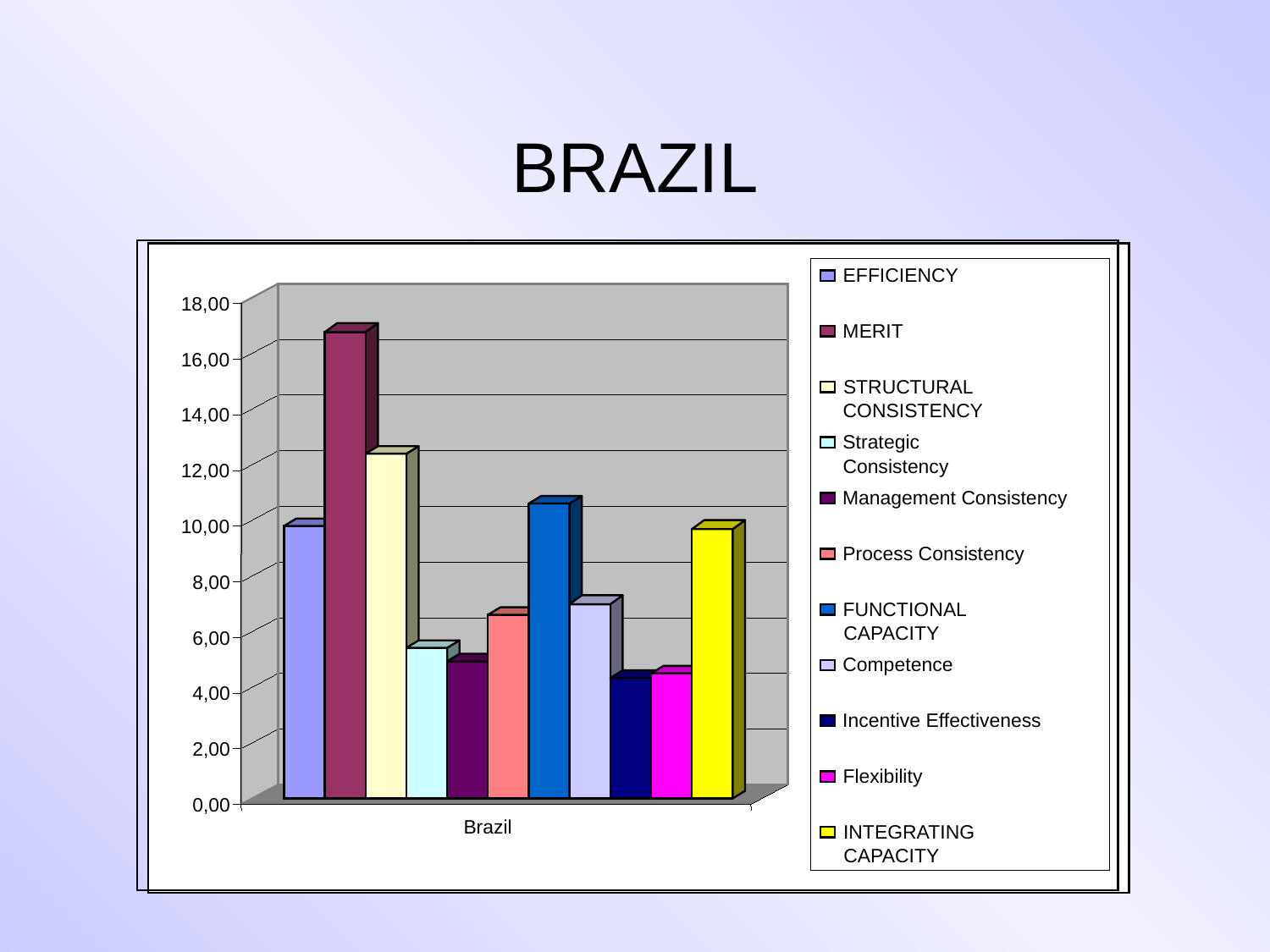

# BRAZIL

EFFICIENCY

18,00

MERIT

16,00

STRUCTURAL

CONSISTENCY
14,00

Strategic

Consistency
12,00

Management Consistency

10,00

Process Consistency

8,00

FUNCTIONAL

CAPACITY
6,00

Competence

4,00

Incentive Effectiveness

2,00

Flexibility

0,00

Brazil
INTEGRATING

CAPACITY